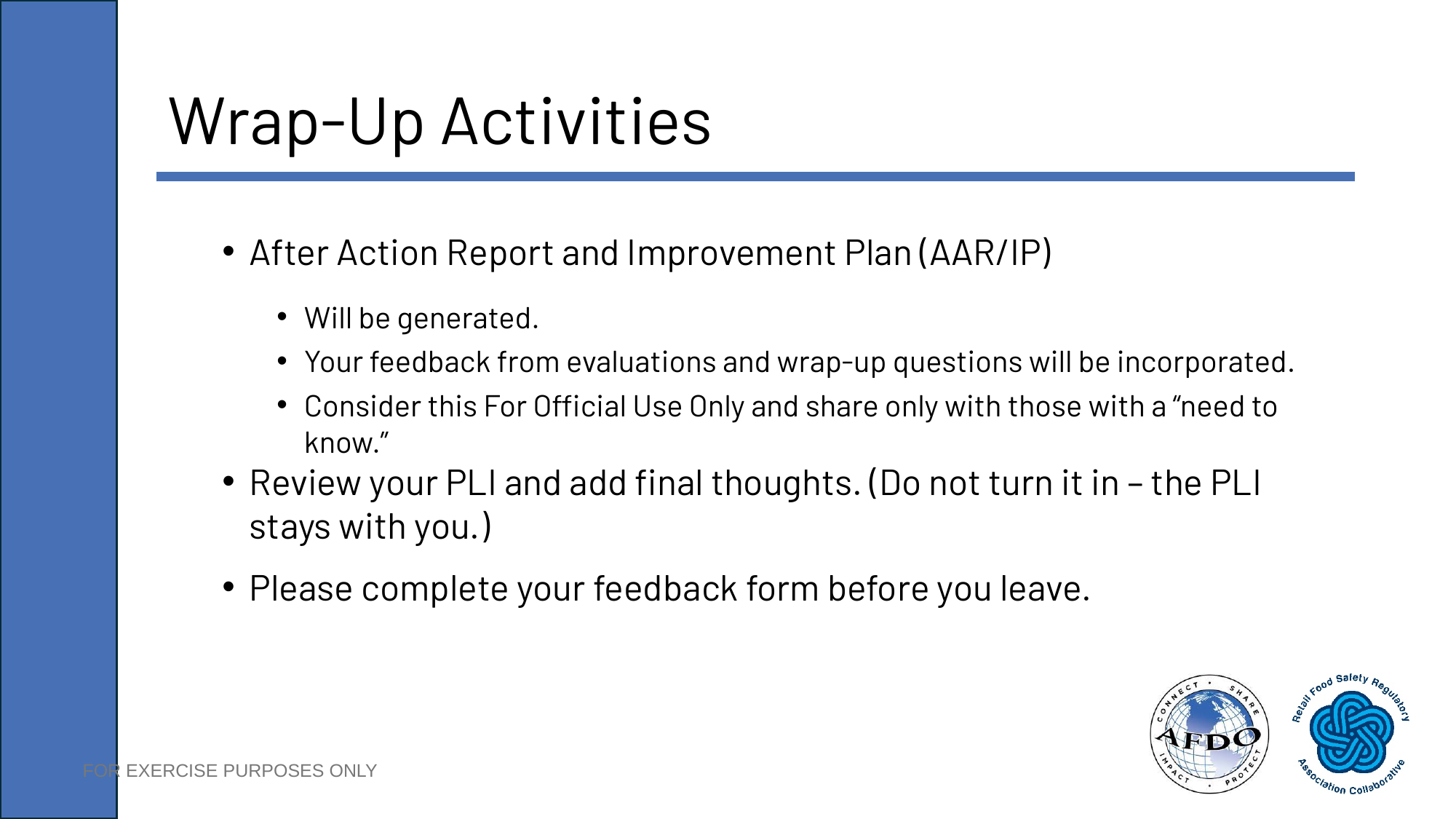

# Wrap-Up Activities
After Action Report and Improvement Plan (AAR/IP)
Will be generated.
Your feedback from evaluations and wrap-up questions will be incorporated.
Consider this For Official Use Only and share only with those with a “need to know.”
Review your PLI and add final thoughts. (Do not turn it in – the PLI stays with you.)
Please complete your feedback form before you leave.

FOR EXERCISE PURPOSES ONLY